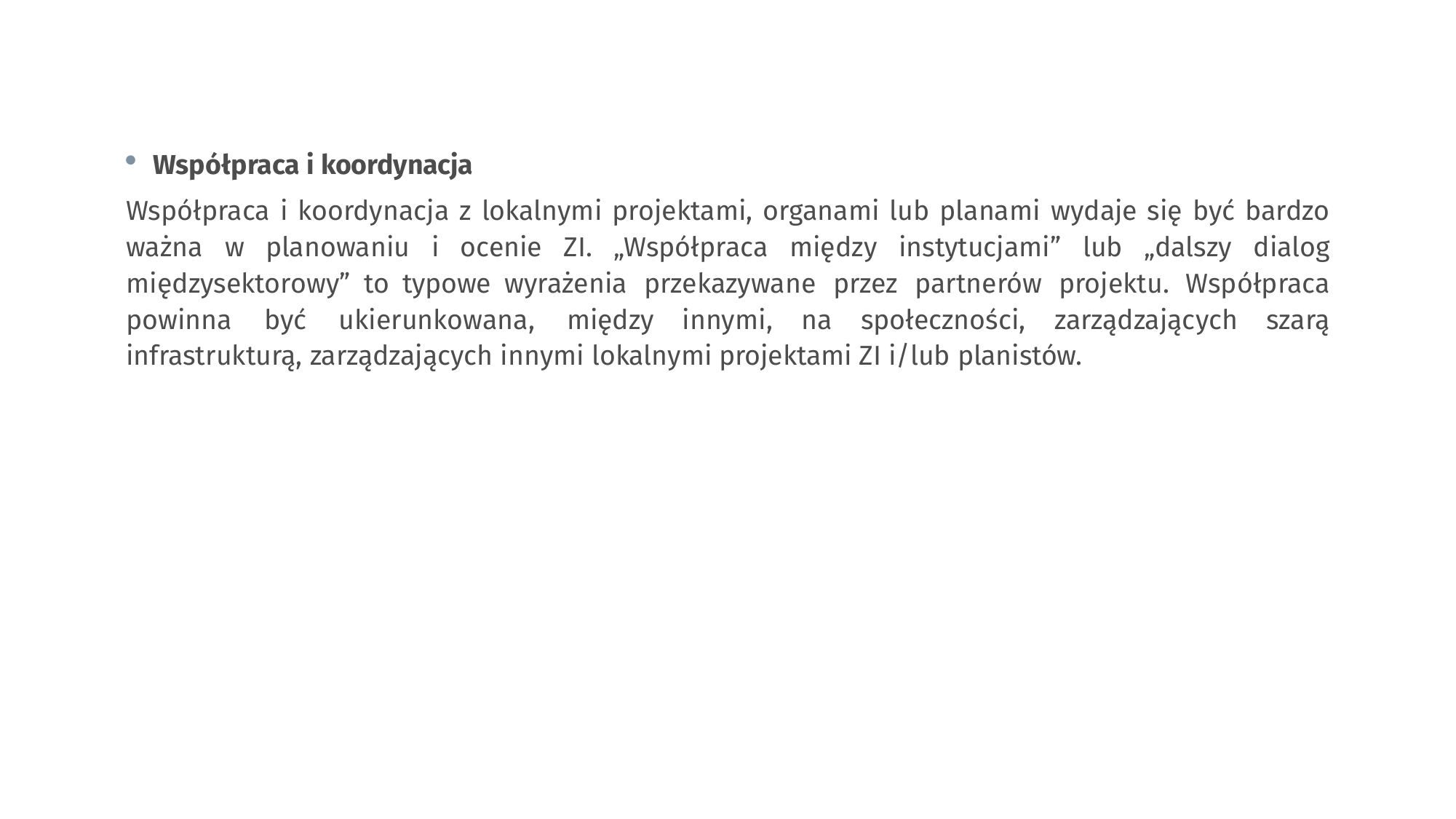

Współpraca i koordynacja
Współpraca i koordynacja z lokalnymi projektami, organami lub planami wydaje się być bardzo ważna w planowaniu i ocenie ZI. „Współpraca między instytucjami” lub „dalszy dialog międzysektorowy” to typowe wyrażenia przekazywane przez partnerów projektu. Współpraca powinna być ukierunkowana, między innymi, na społeczności, zarządzających szarą infrastrukturą, zarządzających innymi lokalnymi projektami ZI i/lub planistów.